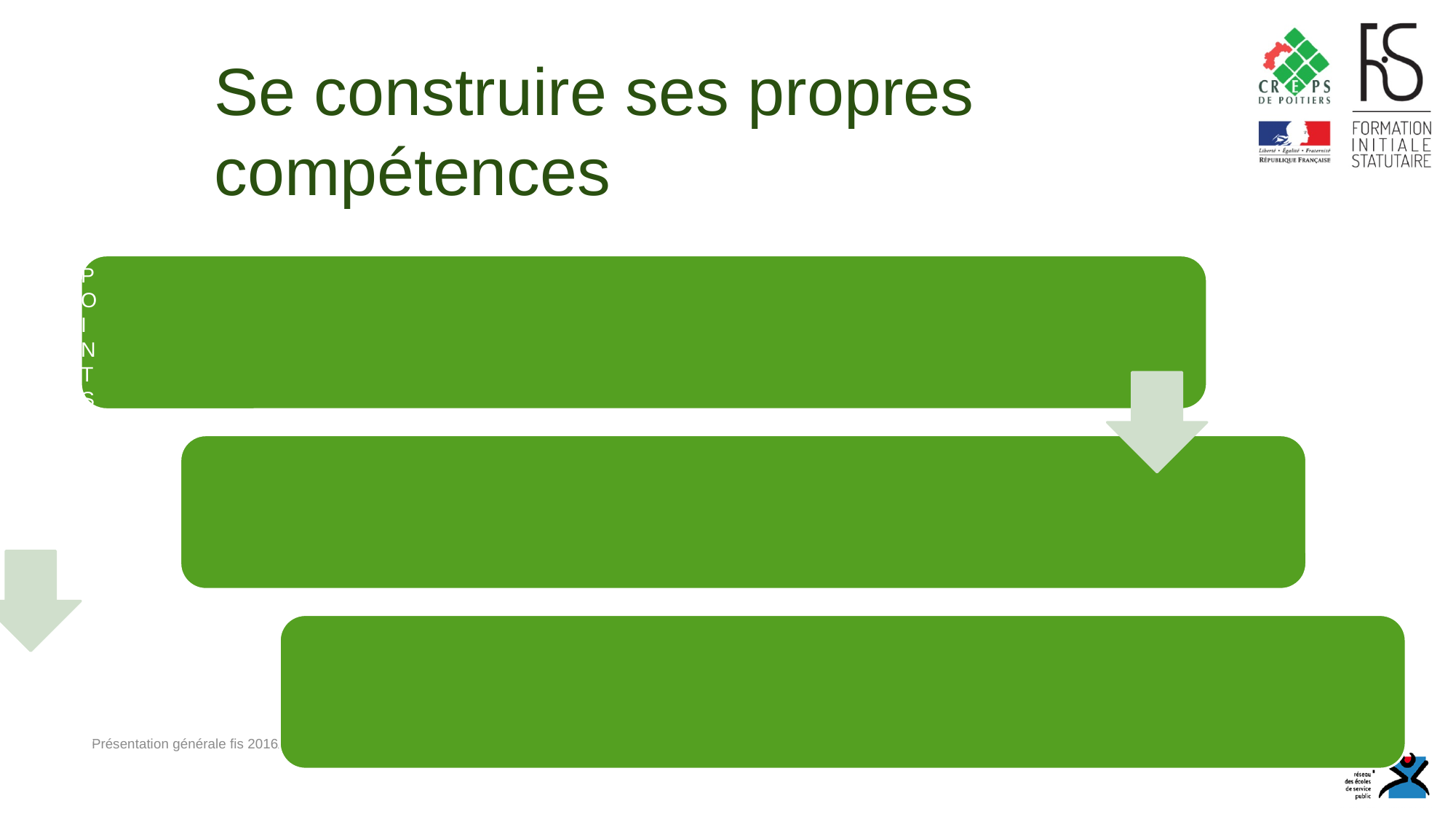

# Se construire ses propres compétences
POINTS DE VIGILEANCE
Présentation générale fis 2016/2017